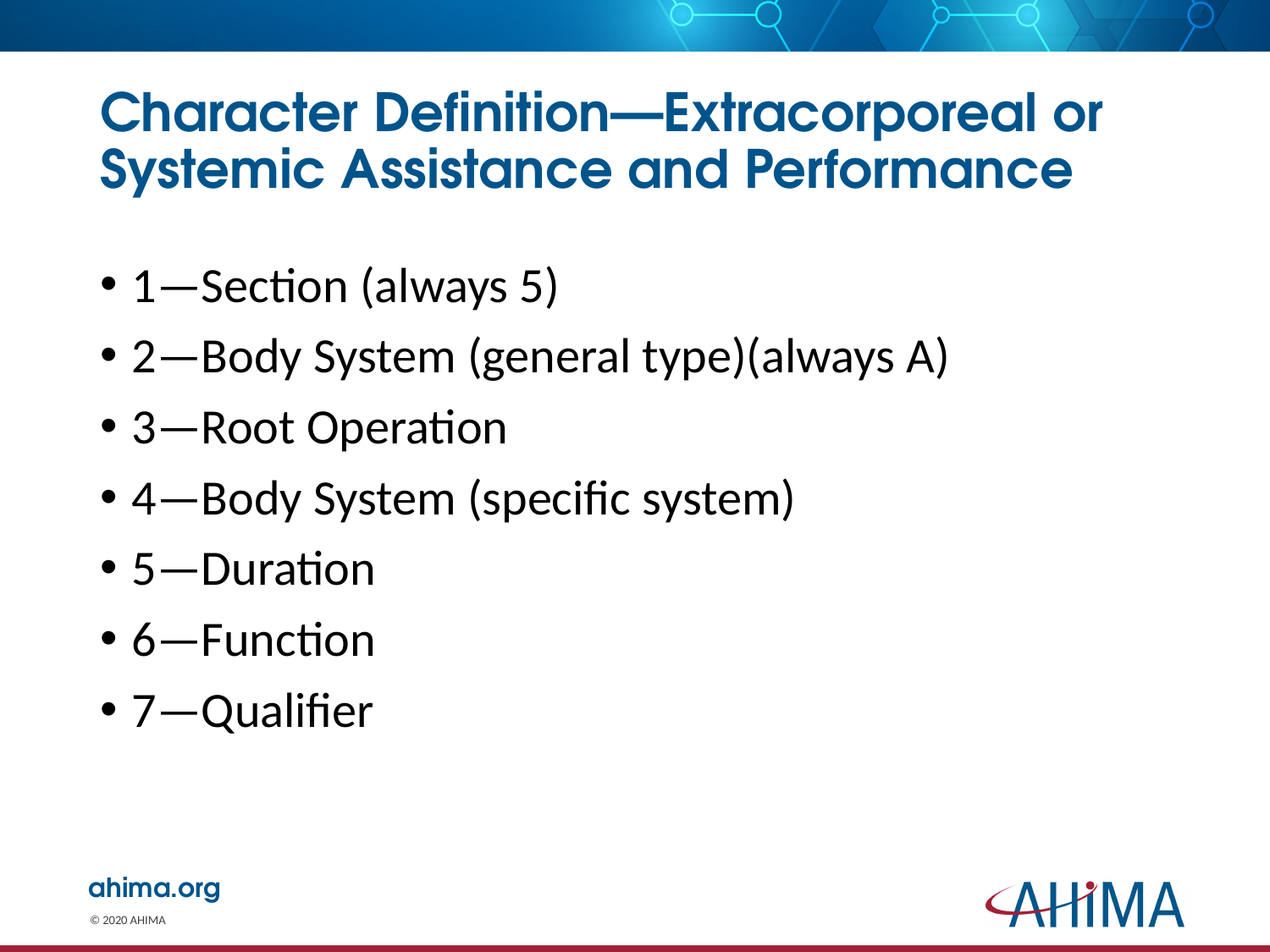

# Character Definition—Extracorporeal or Systemic Assistance and Performance
1—Section (always 5)
2—Body System (general type)(always A)
3—Root Operation
4—Body System (specific system)
5—Duration
6—Function
7—Qualifier